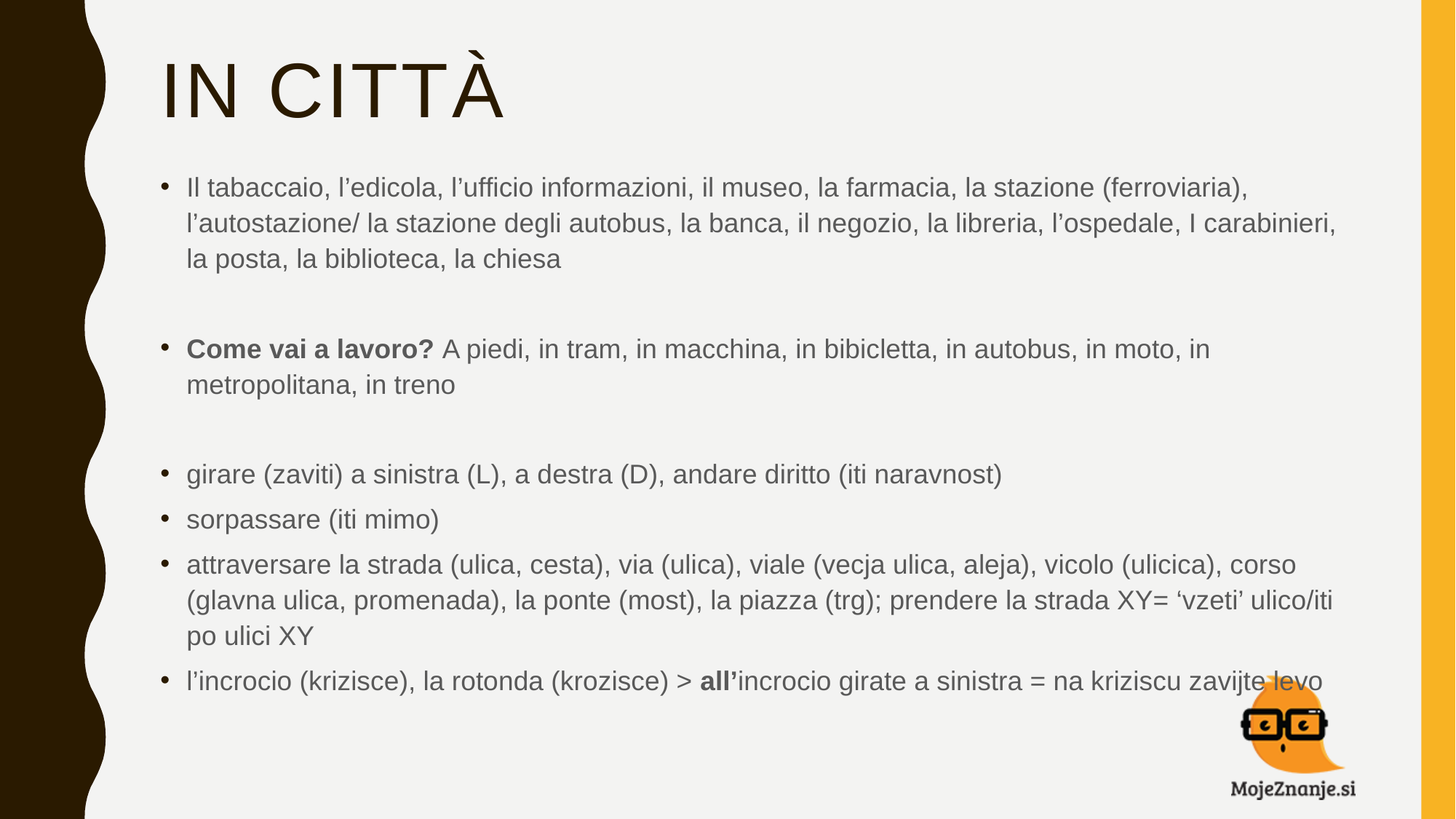

# in città
Il tabaccaio, l’edicola, l’ufficio informazioni, il museo, la farmacia, la stazione (ferroviaria), l’autostazione/ la stazione degli autobus, la banca, il negozio, la libreria, l’ospedale, I carabinieri, la posta, la biblioteca, la chiesa

Come vai a lavoro? A piedi, in tram, in macchina, in bibicletta, in autobus, in moto, in metropolitana, in treno

girare (zaviti) a sinistra (L), a destra (D), andare diritto (iti naravnost)
sorpassare (iti mimo)
attraversare la strada (ulica, cesta), via (ulica), viale (vecja ulica, aleja), vicolo (ulicica), corso (glavna ulica, promenada), la ponte (most), la piazza (trg); prendere la strada XY= ‘vzeti’ ulico/iti po ulici XY
l’incrocio (krizisce), la rotonda (krozisce) > all’incrocio girate a sinistra = na kriziscu zavijte levo